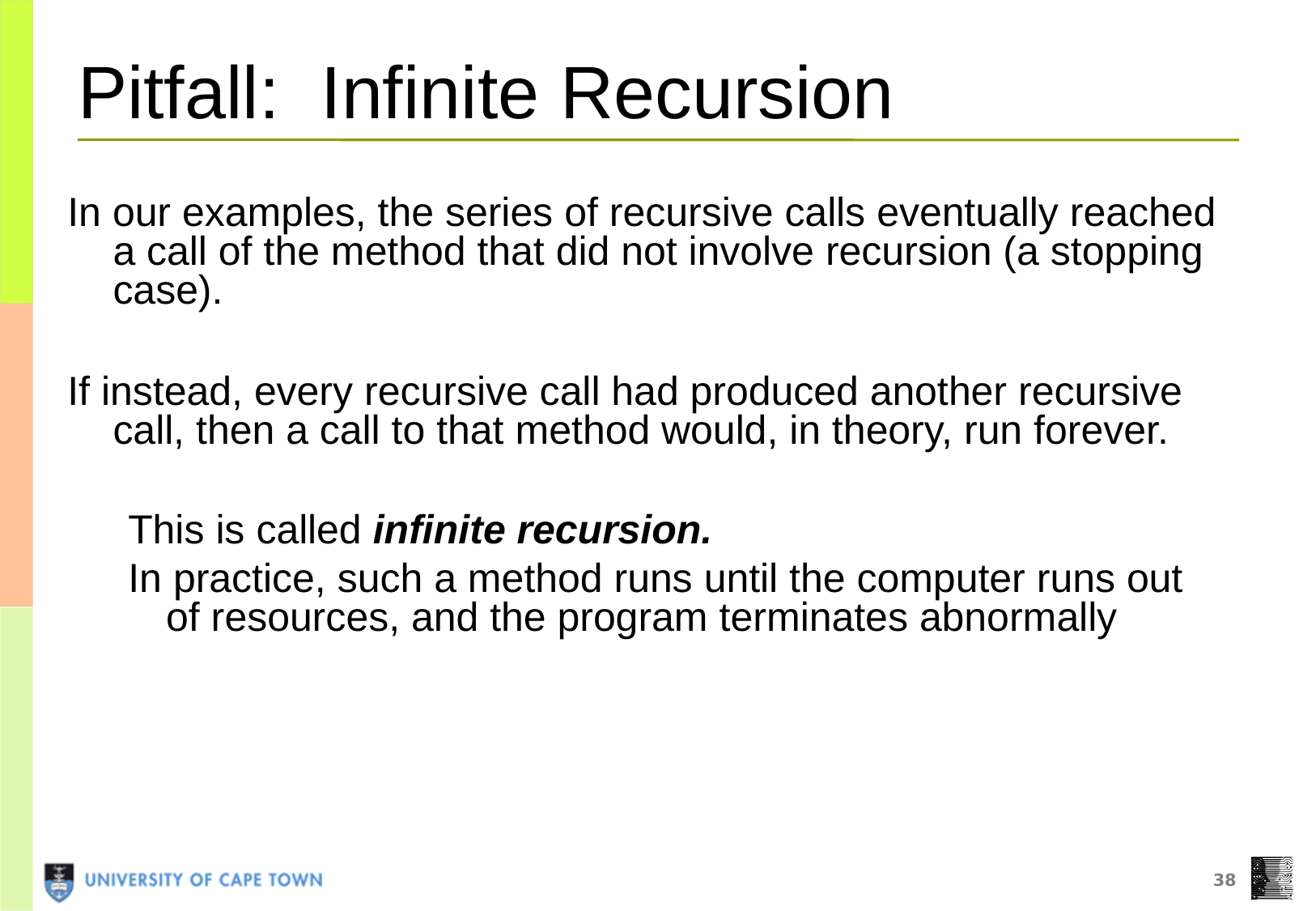

# Pitfall:  Infinite Recursion
In our examples, the series of recursive calls eventually reached a call of the method that did not involve recursion (a stopping case).

If instead, every recursive call had produced another recursive call, then a call to that method would, in theory, run forever.

This is called infinite recursion.
In practice, such a method runs until the computer runs out of resources, and the program terminates abnormally
38